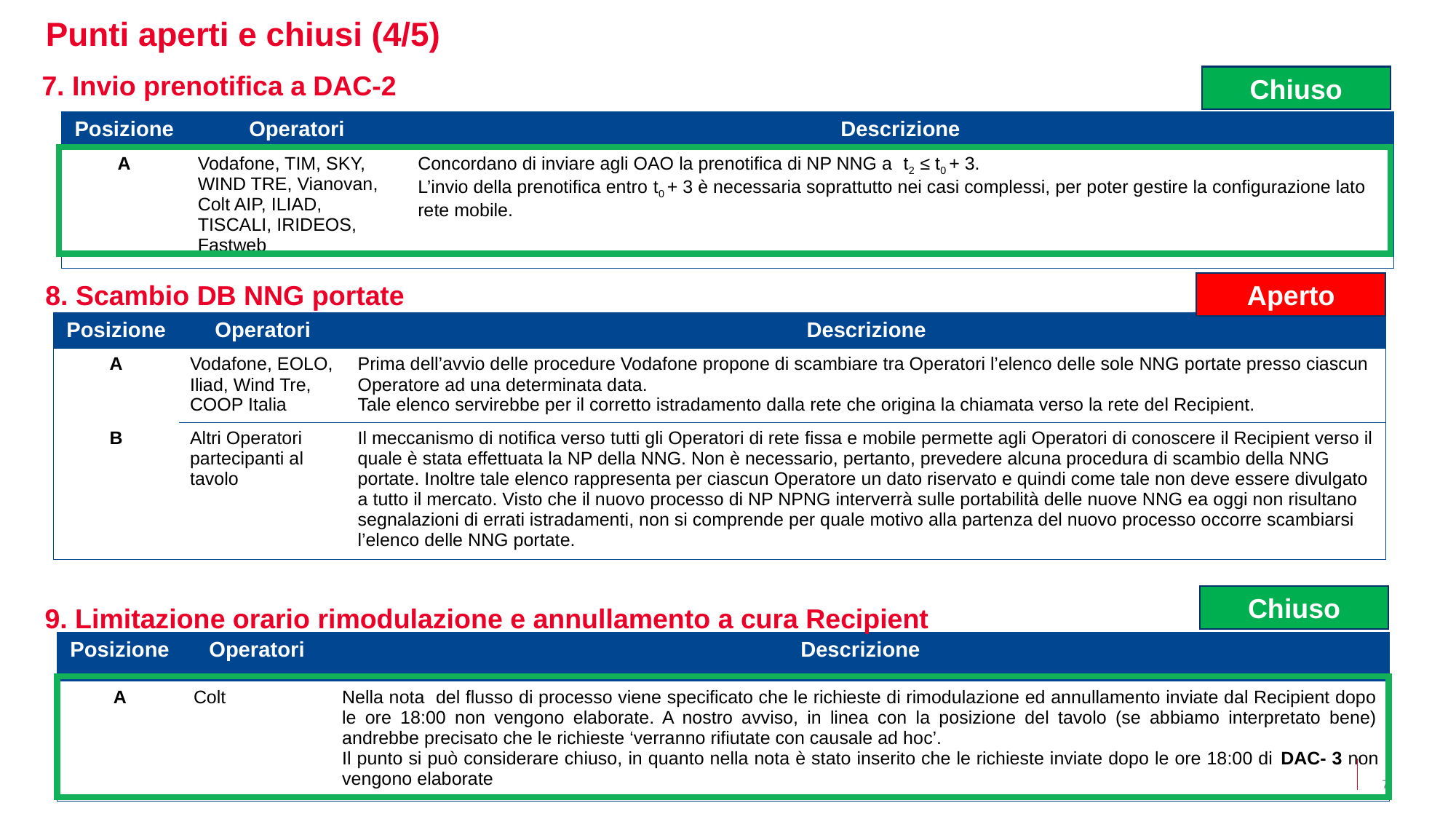

Punti aperti e chiusi (4/5)

7. Invio prenotifica a DAC-2
Chiuso
| Posizione | Operatori | Descrizione |
| --- | --- | --- |
| A | Vodafone, TIM, SKY, WIND TRE, Vianovan, Colt AIP, ILIAD, TISCALI, IRIDEOS, Fastweb | Concordano di inviare agli OAO la prenotifica di NP NNG a t2 ≤ t0 + 3. L’invio della prenotifica entro t0 + 3 è necessaria soprattutto nei casi complessi, per poter gestire la configurazione lato rete mobile. |

8. Scambio DB NNG portate
Aperto
| Posizione | Operatori | Descrizione |
| --- | --- | --- |
| A | Vodafone, EOLO, Iliad, Wind Tre, COOP Italia | Prima dell’avvio delle procedure Vodafone propone di scambiare tra Operatori l’elenco delle sole NNG portate presso ciascun Operatore ad una determinata data. Tale elenco servirebbe per il corretto istradamento dalla rete che origina la chiamata verso la rete del Recipient. |
| B | Altri Operatori partecipanti al tavolo | Il meccanismo di notifica verso tutti gli Operatori di rete fissa e mobile permette agli Operatori di conoscere il Recipient verso il quale è stata effettuata la NP della NNG. Non è necessario, pertanto, prevedere alcuna procedura di scambio della NNG portate. Inoltre tale elenco rappresenta per ciascun Operatore un dato riservato e quindi come tale non deve essere divulgato a tutto il mercato. Visto che il nuovo processo di NP NPNG interverrà sulle portabilità delle nuove NNG ea oggi non risultano segnalazioni di errati istradamenti, non si comprende per quale motivo alla partenza del nuovo processo occorre scambiarsi l’elenco delle NNG portate. |
Chiuso
9. Limitazione orario rimodulazione e annullamento a cura Recipient
| Posizione | Operatori | Descrizione |
| --- | --- | --- |
| A | Colt | Nella nota del flusso di processo viene specificato che le richieste di rimodulazione ed annullamento inviate dal Recipient dopo le ore 18:00 non vengono elaborate. A nostro avviso, in linea con la posizione del tavolo (se abbiamo interpretato bene) andrebbe precisato che le richieste ‘verranno rifiutate con causale ad hoc’. Il punto si può considerare chiuso, in quanto nella nota è stato inserito che le richieste inviate dopo le ore 18:00 di DAC- 3 non vengono elaborate |